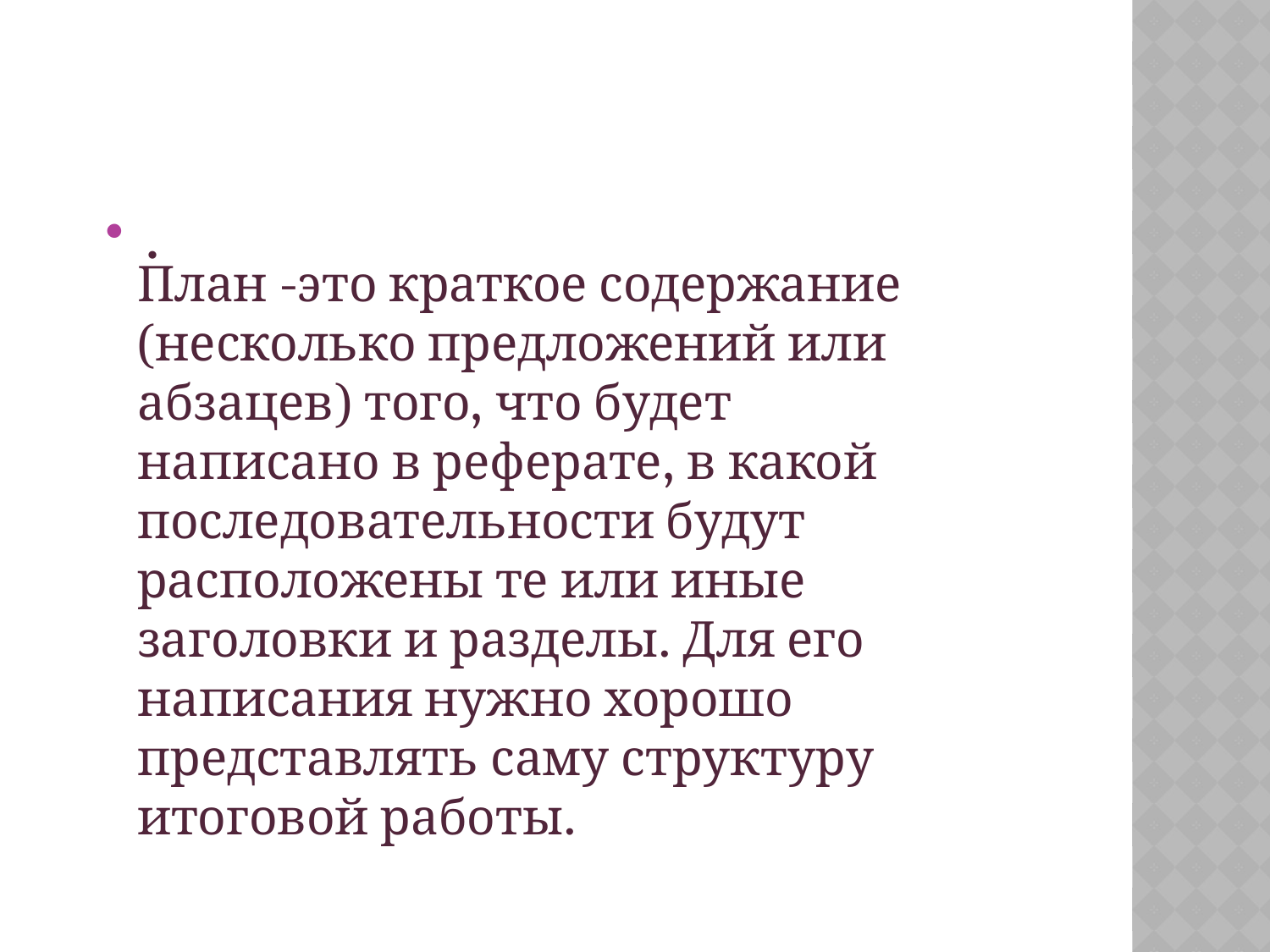

#
.

План -это краткое содержание (несколько предложений или абзацев) того, что будет написано в реферате, в какой последовательности будут расположены те или иные заголовки и разделы. Для его написания нужно хорошо представлять саму структуру итоговой работы.